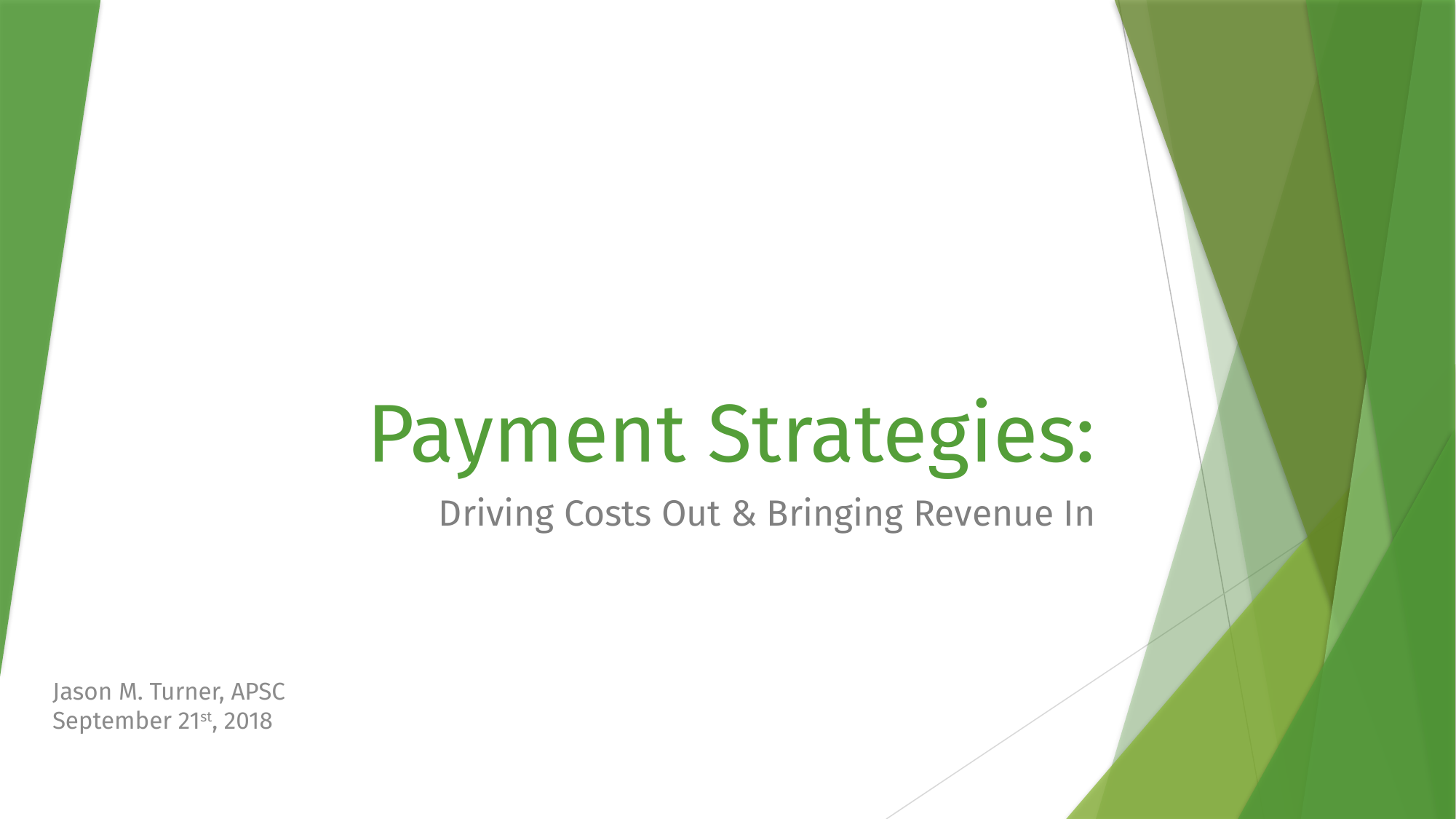

# Payment Strategies:
Driving Costs Out & Bringing Revenue In
Jason M. Turner, APSC
September 21st, 2018